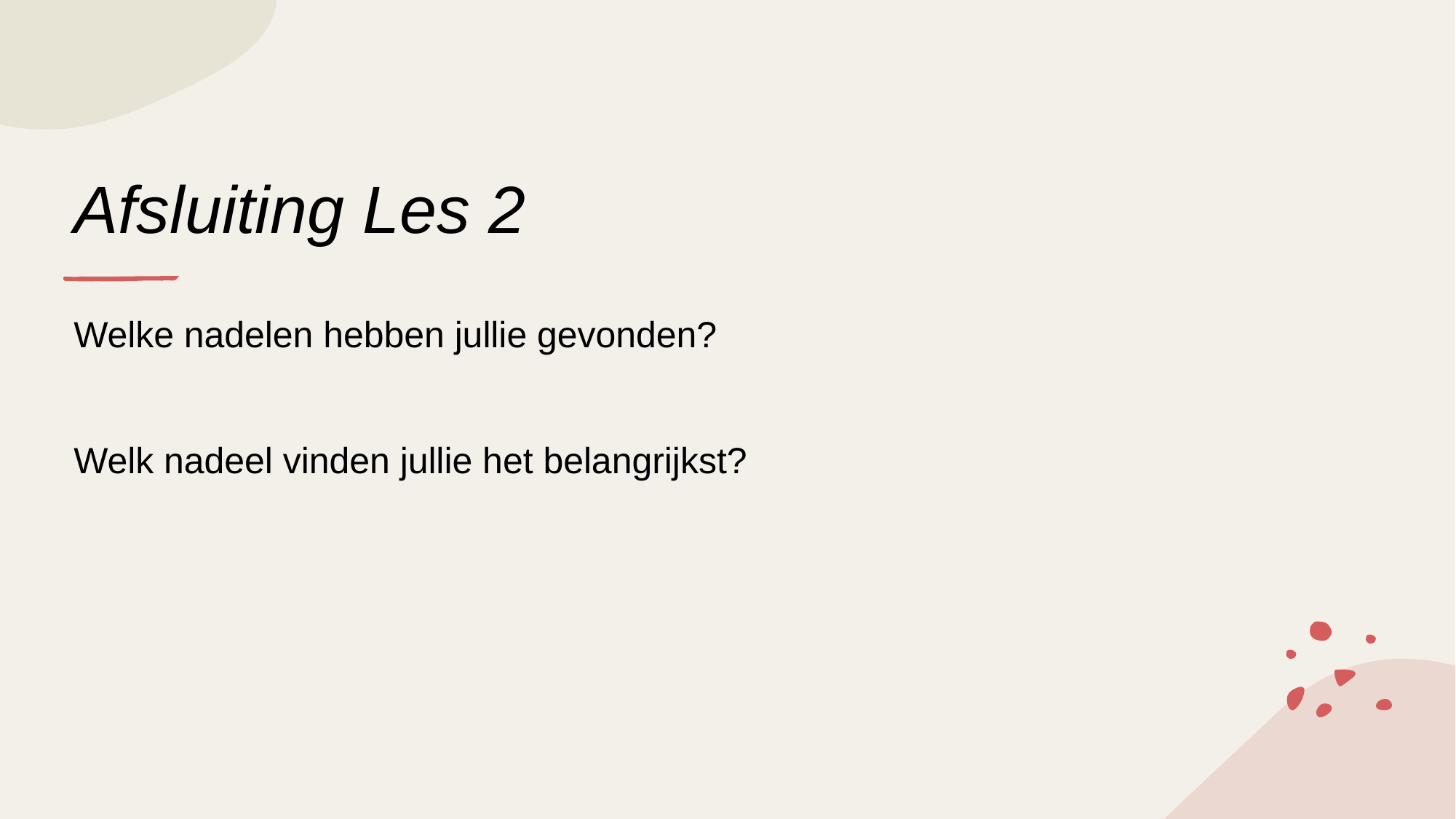

# Afsluiting Les 2
Welke nadelen hebben jullie gevonden?

Welk nadeel vinden jullie het belangrijkst?